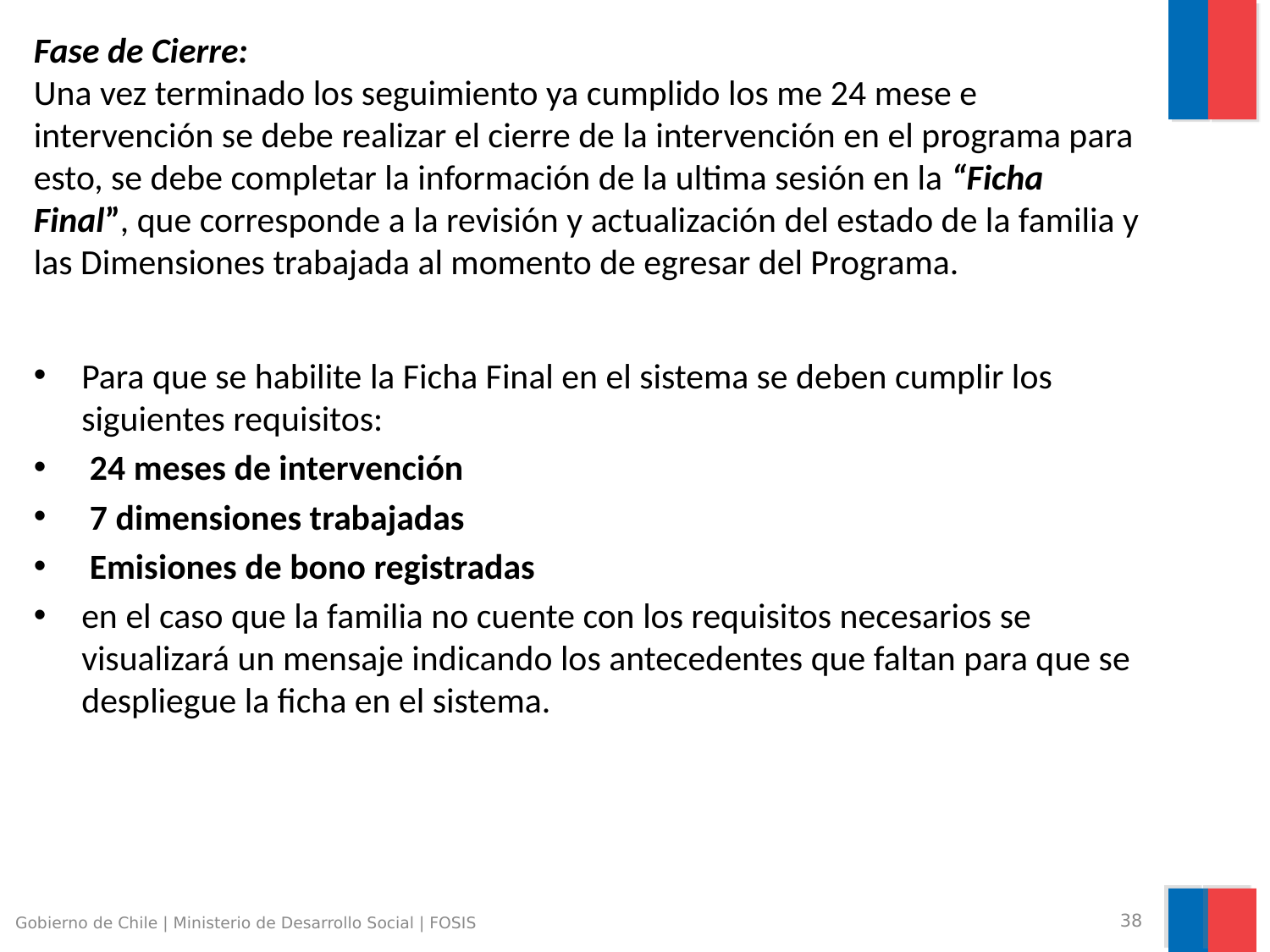

# Fase de Cierre: Una vez terminado los seguimiento ya cumplido los me 24 mese e intervención se debe realizar el cierre de la intervención en el programa para esto, se debe completar la información de la ultima sesión en la “Ficha Final”, que corresponde a la revisión y actualización del estado de la familia y las Dimensiones trabajada al momento de egresar del Programa.
Para que se habilite la Ficha Final en el sistema se deben cumplir los siguientes requisitos:
 24 meses de intervención
 7 dimensiones trabajadas
 Emisiones de bono registradas
en el caso que la familia no cuente con los requisitos necesarios se visualizará un mensaje indicando los antecedentes que faltan para que se despliegue la ficha en el sistema.
Gobierno de Chile | Ministerio de Desarrollo Social | FOSIS
38